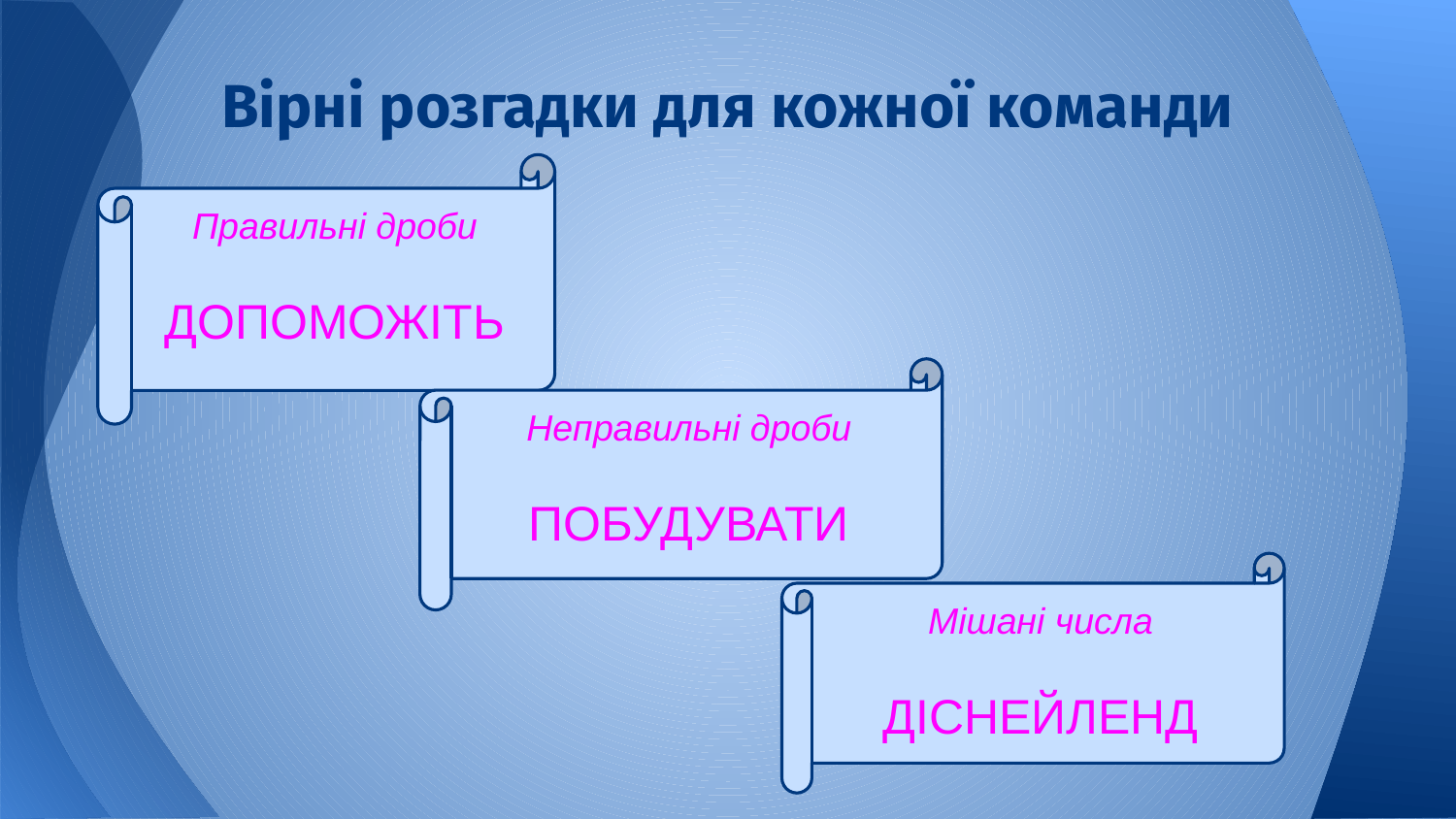

# Вірні розгадки для кожної команди
Правильні дроби

ДОПОМОЖІТЬ
Неправильні дроби

ПОБУДУВАТИ
Мішані числа

ДІСНЕЙЛЕНД